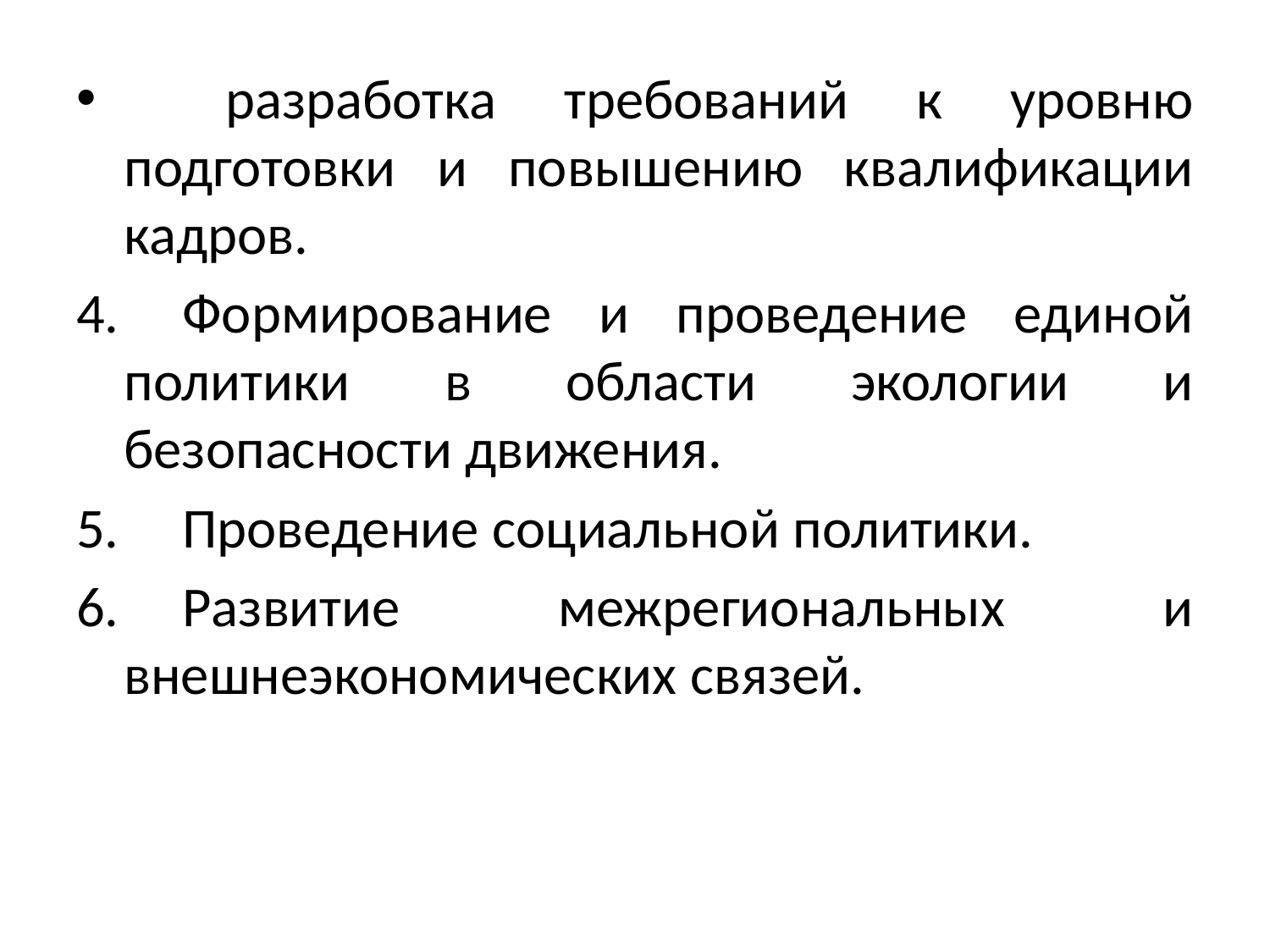

разработка требований к уровню подготовки и повышению квалификации кадров.
4.     Формирование и проведение единой политики в области экологии и безопасности движения.
5.     Проведение социальной политики.
6.     Развитие межрегиональных и внешнеэкономических связей.